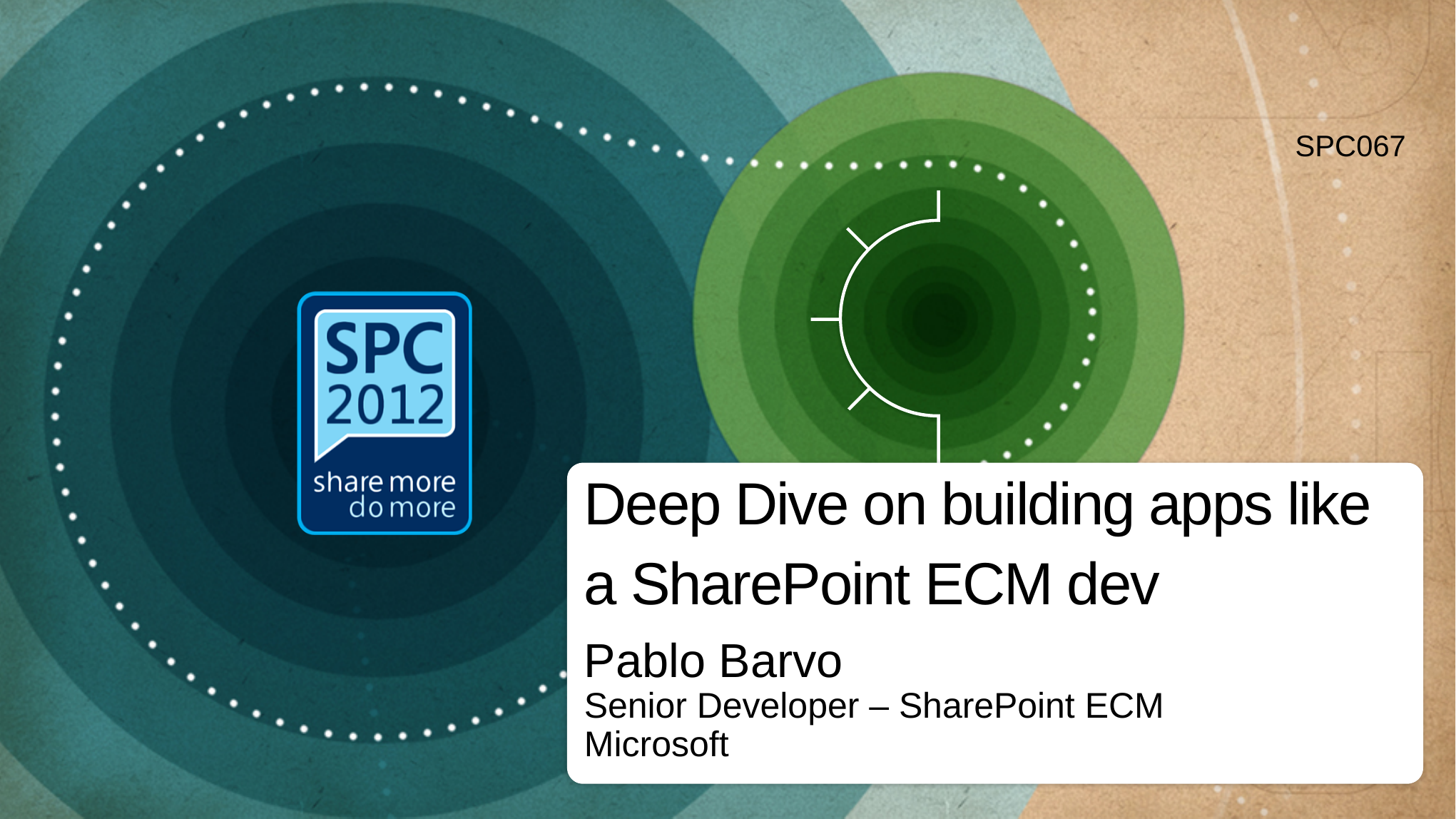

SPC067
# Deep Dive on building apps like a SharePoint ECM dev
Pablo Barvo
Senior Developer – SharePoint ECM
Microsoft